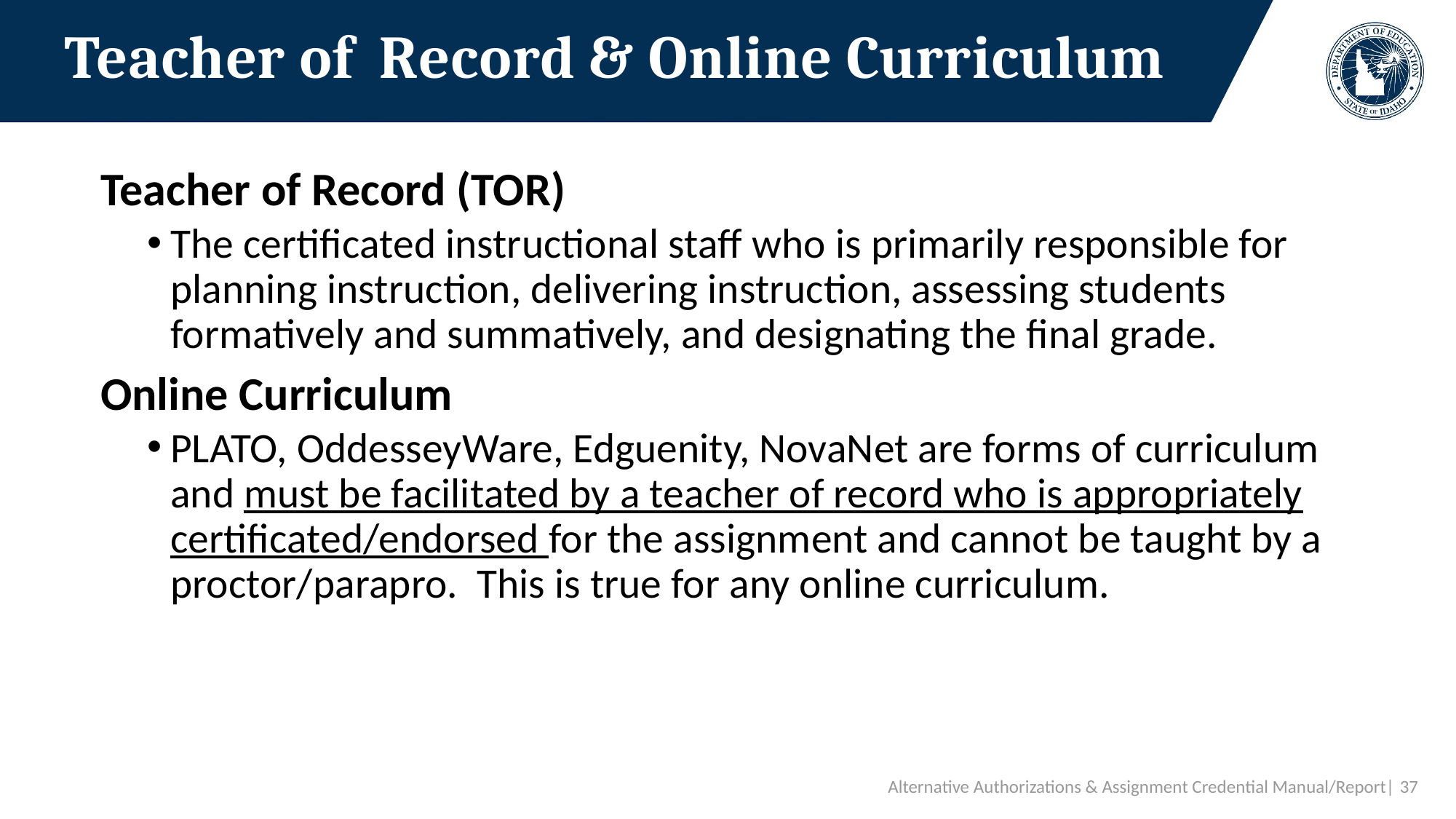

# Teacher of  Record & Online Curriculum
Teacher of Record (TOR)
The certificated instructional staff who is primarily responsible for planning instruction, delivering instruction, assessing students formatively and summatively, and designating the final grade.
Online Curriculum
PLATO, OddesseyWare, Edguenity, NovaNet are forms of curriculum and must be facilitated by a teacher of record who is appropriately certificated/endorsed for the assignment and cannot be taught by a proctor/parapro.  This is true for any online curriculum.

Alternative Authorizations & Assignment Credential Manual/Report| 37